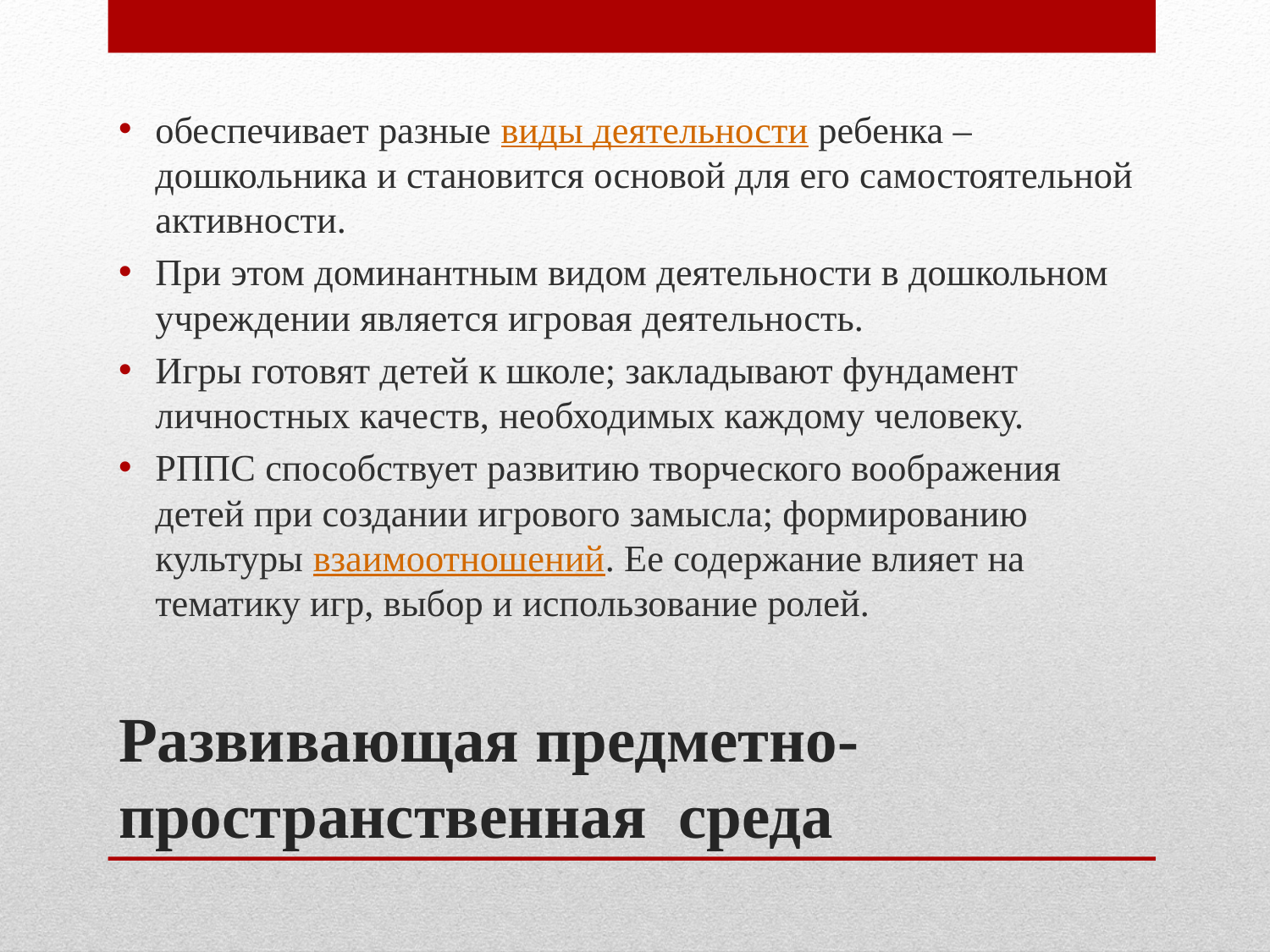

обеспечивает разные виды деятельности ребенка – дошкольника и становится основой для его самостоятельной активности.
При этом доминантным видом деятельности в дошкольном учреждении является игровая деятельность.
Игры готовят детей к школе; закладывают фундамент личностных качеств, необходимых каждому человеку.
РППС способствует развитию творческого воображения детей при создании игрового замысла; формированию культуры взаимоотношений. Ее содержание влияет на тематику игр, выбор и использование ролей.
# Развивающая предметно-пространственная  среда